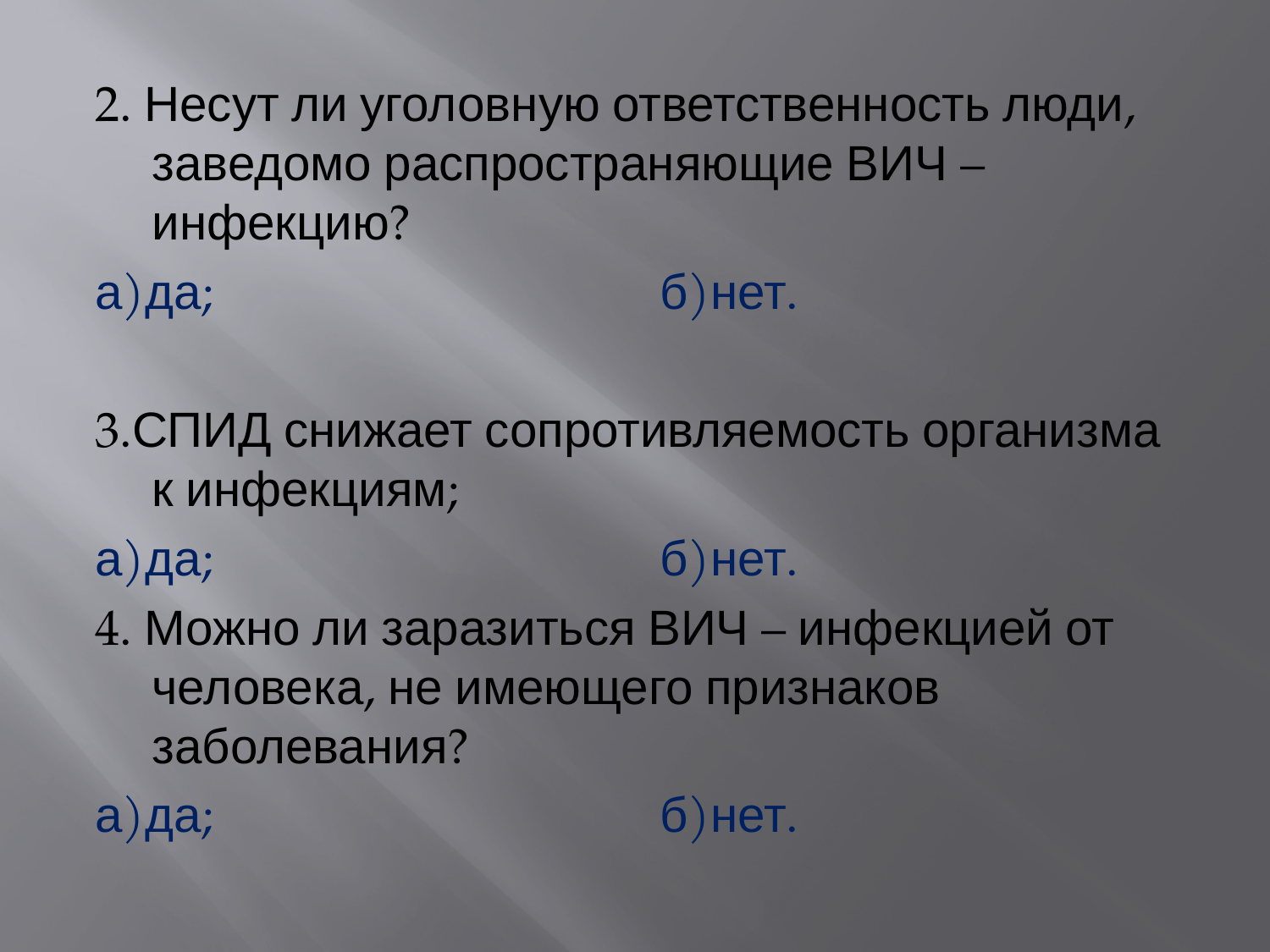

#
2. Несут ли уголовную ответственность люди, заведомо распространяющие ВИЧ – инфекцию?
а)да;				б)нет.

3.СПИД снижает сопротивляемость организма к инфекциям;
а)да;				б)нет.
4. Можно ли заразиться ВИЧ – инфекцией от человека, не имеющего признаков заболевания?
а)да;				б)нет.